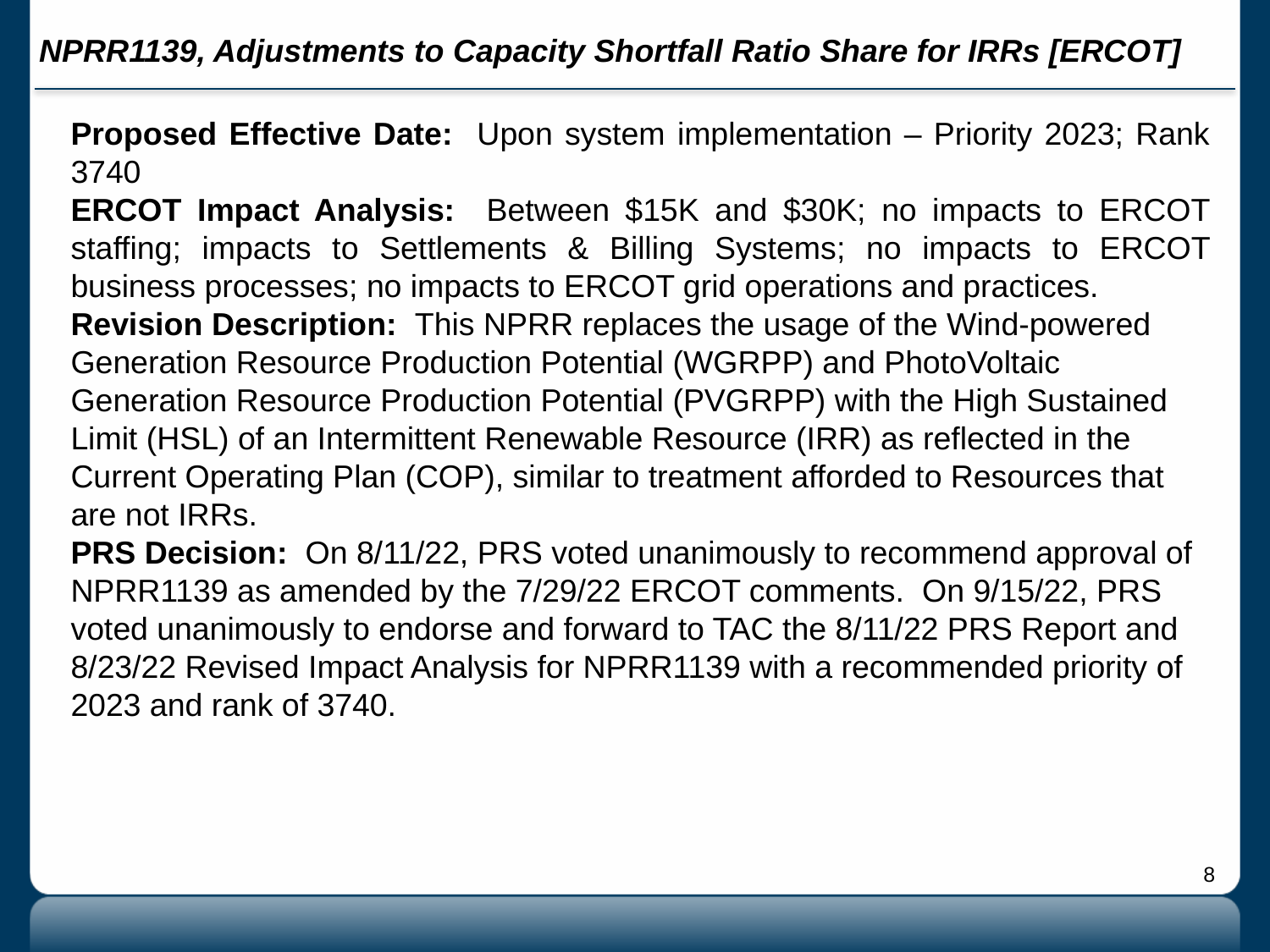

# NPRR1139, Adjustments to Capacity Shortfall Ratio Share for IRRs [ERCOT]
Proposed Effective Date:  Upon system implementation – Priority 2023; Rank 3740
ERCOT Impact Analysis:  Between $15K and $30K; no impacts to ERCOT staffing; impacts to Settlements & Billing Systems; no impacts to ERCOT business processes; no impacts to ERCOT grid operations and practices.
Revision Description:  This NPRR replaces the usage of the Wind-powered Generation Resource Production Potential (WGRPP) and PhotoVoltaic Generation Resource Production Potential (PVGRPP) with the High Sustained Limit (HSL) of an Intermittent Renewable Resource (IRR) as reflected in the Current Operating Plan (COP), similar to treatment afforded to Resources that are not IRRs.
PRS Decision:  On 8/11/22, PRS voted unanimously to recommend approval of NPRR1139 as amended by the 7/29/22 ERCOT comments.  On 9/15/22, PRS voted unanimously to endorse and forward to TAC the 8/11/22 PRS Report and 8/23/22 Revised Impact Analysis for NPRR1139 with a recommended priority of 2023 and rank of 3740.